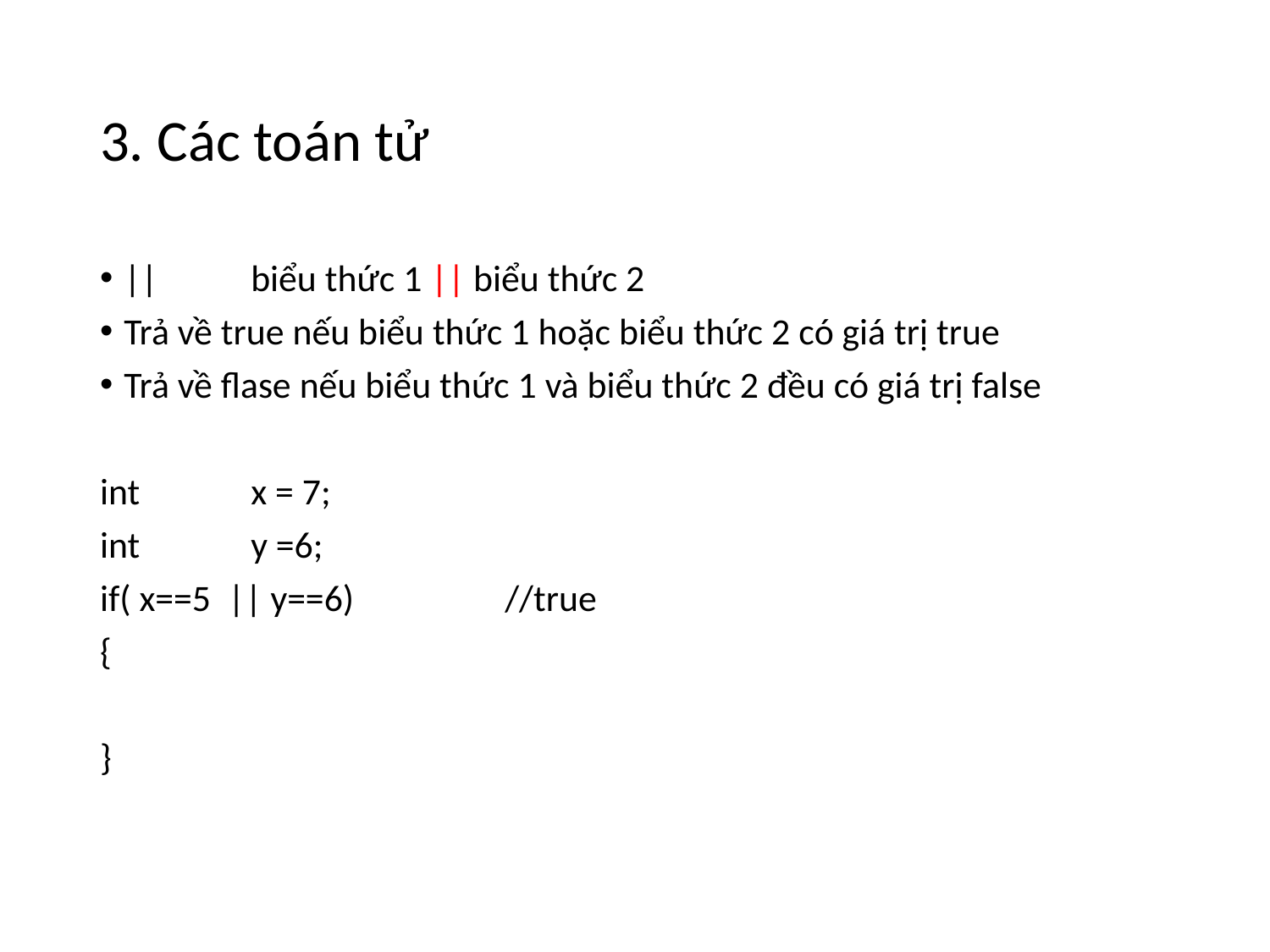

# 3. Các toán tử
||	biểu thức 1 || biểu thức 2
Trả về true nếu biểu thức 1 hoặc biểu thức 2 có giá trị true
Trả về flase nếu biểu thức 1 và biểu thức 2 đều có giá trị false

int 	x = 7;
int 	y =6;
if( x==5  || y==6)		//true
{

}